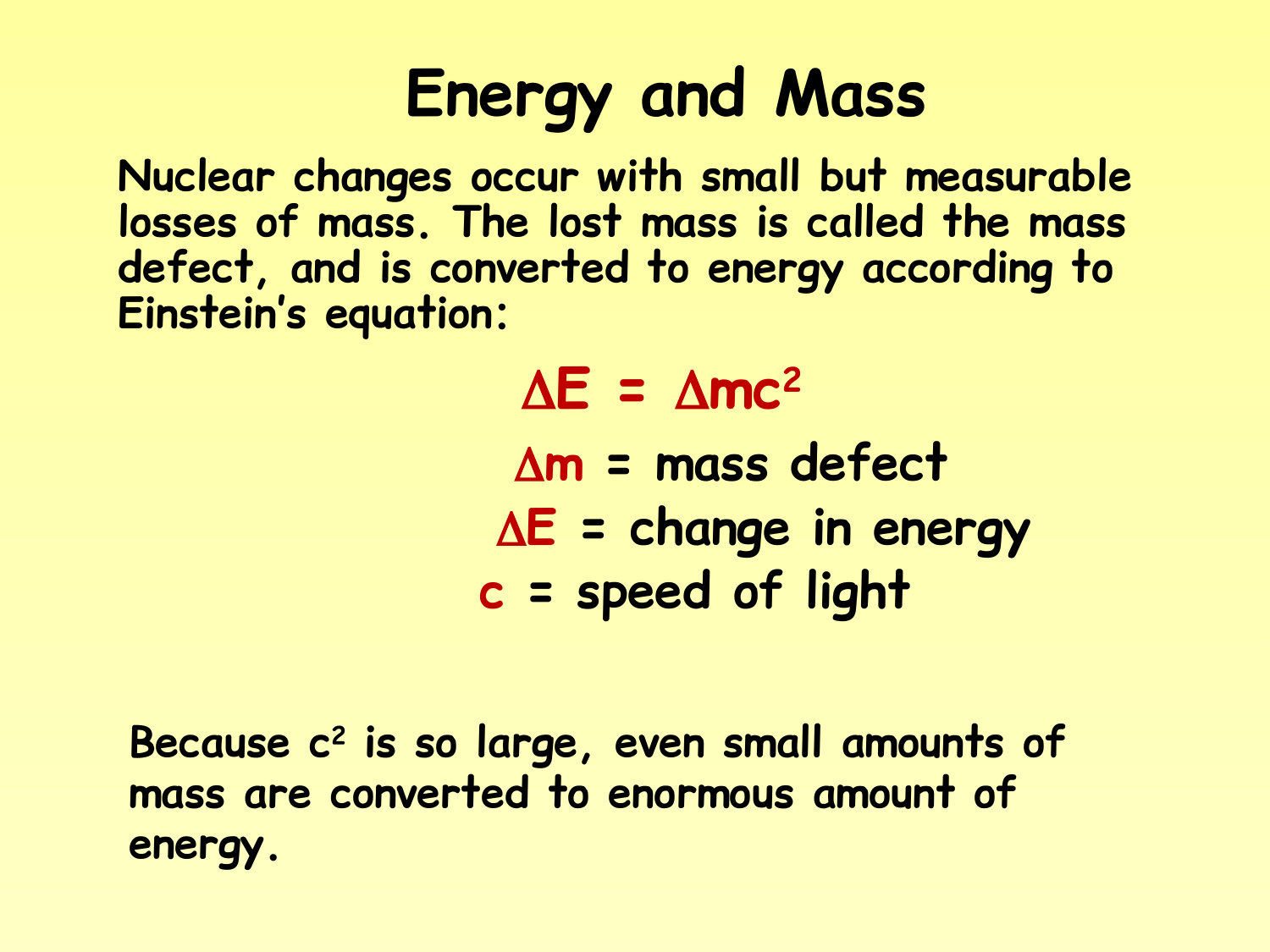

# Energy and Mass
Nuclear changes occur with small but measurable losses of mass. The lost mass is called the mass defect, and is converted to energy according to Einstein’s equation:
ΔE = Δmc2
		     Δm = mass defect
	   	     ΔE = change in energy
		     c = speed of light
Because c2 is so large, even small amounts of mass are converted to enormous amount of energy.